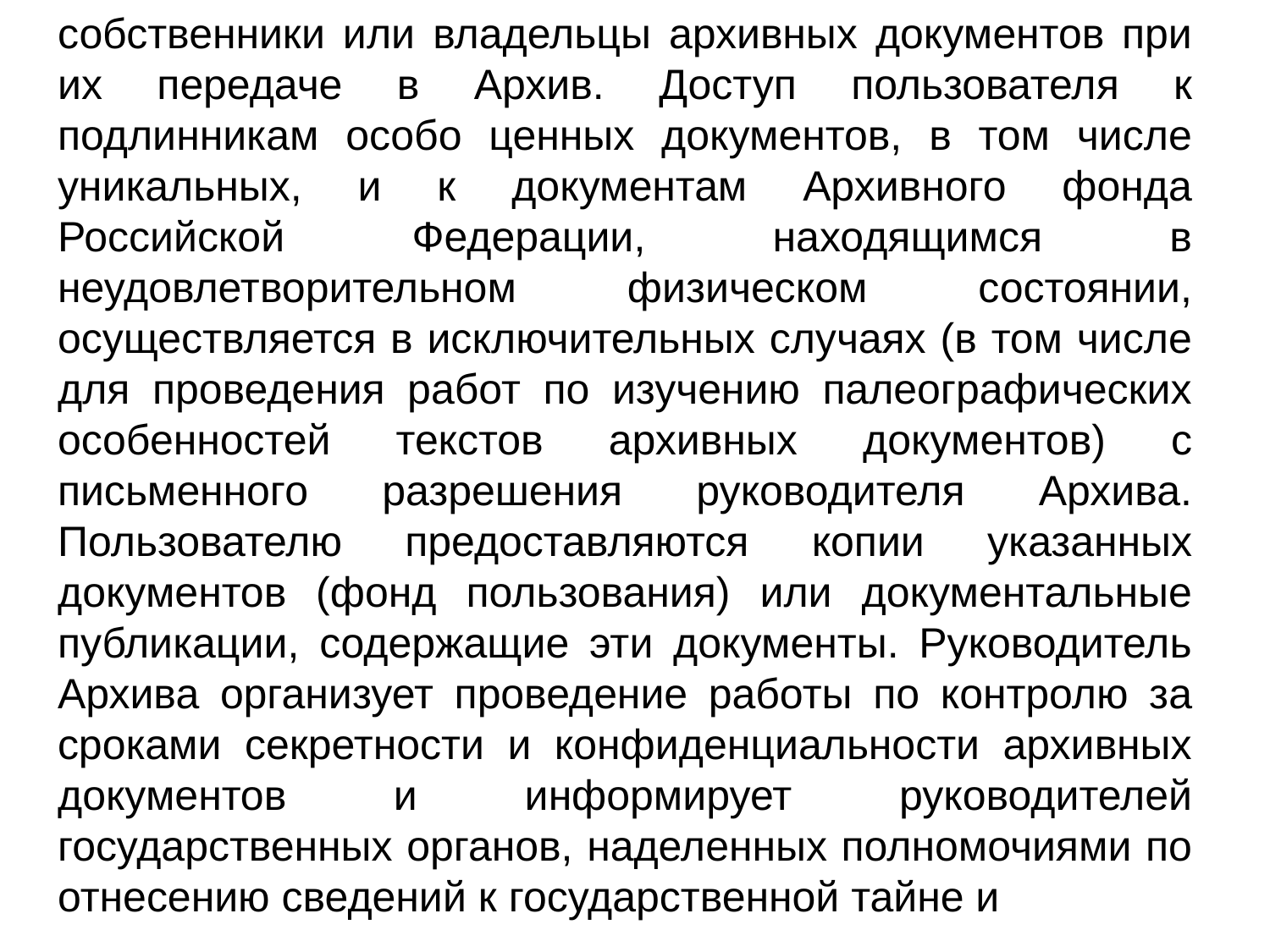

собственники или владельцы архивных документов при их передаче в Архив. Доступ пользователя к подлинникам особо ценных документов, в том числе уникальных, и к документам Архивного фонда Российской Федерации, находящимся в неудовлетворительном физическом состоянии, осуществляется в исключительных случаях (в том числе для проведения работ по изучению палеографических особенностей текстов архивных документов) с письменного разрешения руководителя Архива. Пользователю предоставляются копии указанных документов (фонд пользования) или документальные публикации, содержащие эти документы. Руководитель Архива организует проведение работы по контролю за сроками секретности и конфиденциальности архивных документов и информирует руководителей государственных органов, наделенных полномочиями по отнесению сведений к государственной тайне и